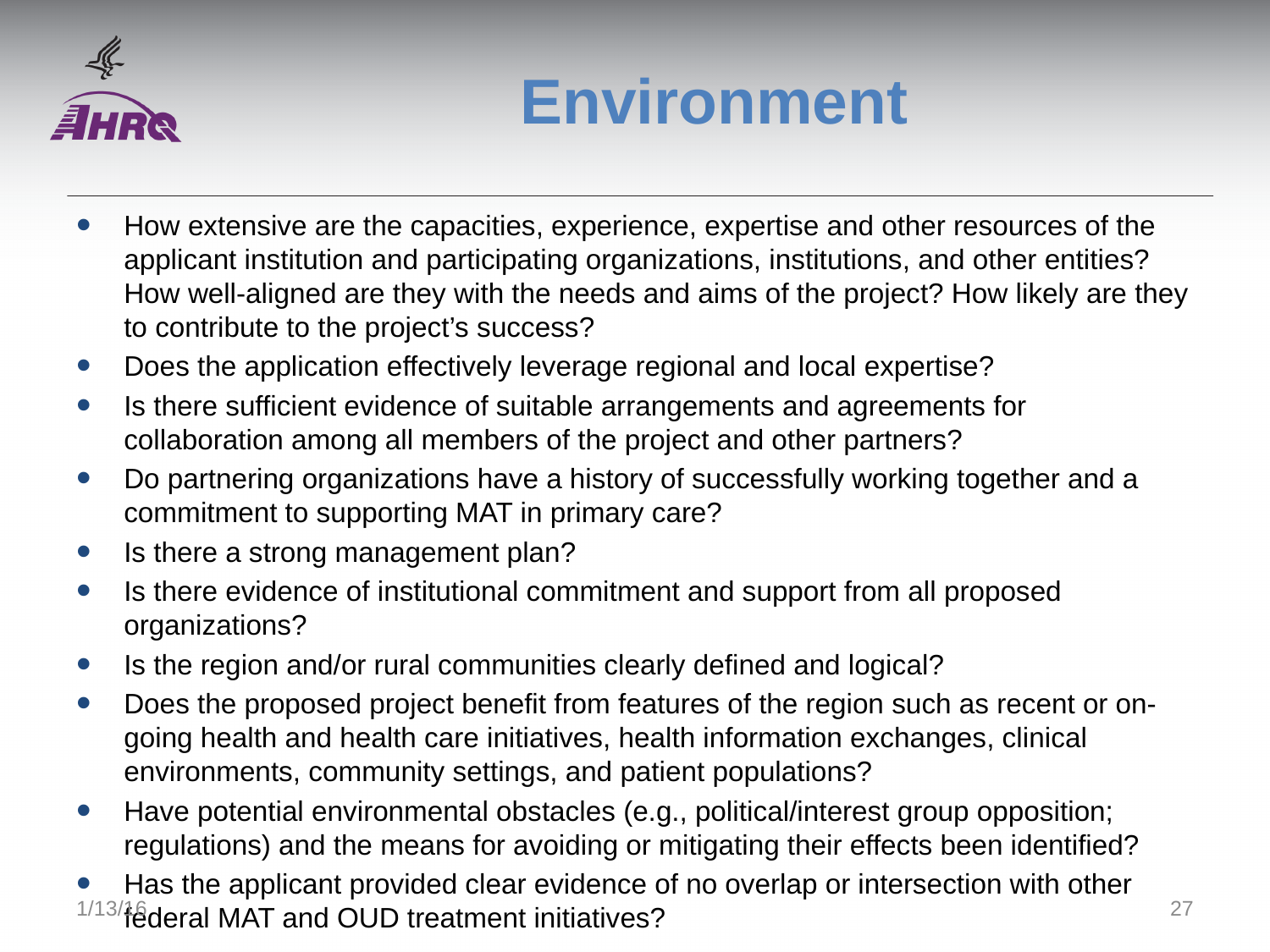

# Environment
How extensive are the capacities, experience, expertise and other resources of the applicant institution and participating organizations, institutions, and other entities? How well-aligned are they with the needs and aims of the project? How likely are they to contribute to the project’s success?
Does the application effectively leverage regional and local expertise?
Is there sufficient evidence of suitable arrangements and agreements for collaboration among all members of the project and other partners?
Do partnering organizations have a history of successfully working together and a commitment to supporting MAT in primary care?
Is there a strong management plan?
Is there evidence of institutional commitment and support from all proposed organizations?
Is the region and/or rural communities clearly defined and logical?
Does the proposed project benefit from features of the region such as recent or on-going health and health care initiatives, health information exchanges, clinical environments, community settings, and patient populations?
Have potential environmental obstacles (e.g., political/interest group opposition; regulations) and the means for avoiding or mitigating their effects been identified?
Has the applicant provided clear evidence of no overlap or intersection with other federal MAT and OUD treatment initiatives?
1/13/16
27